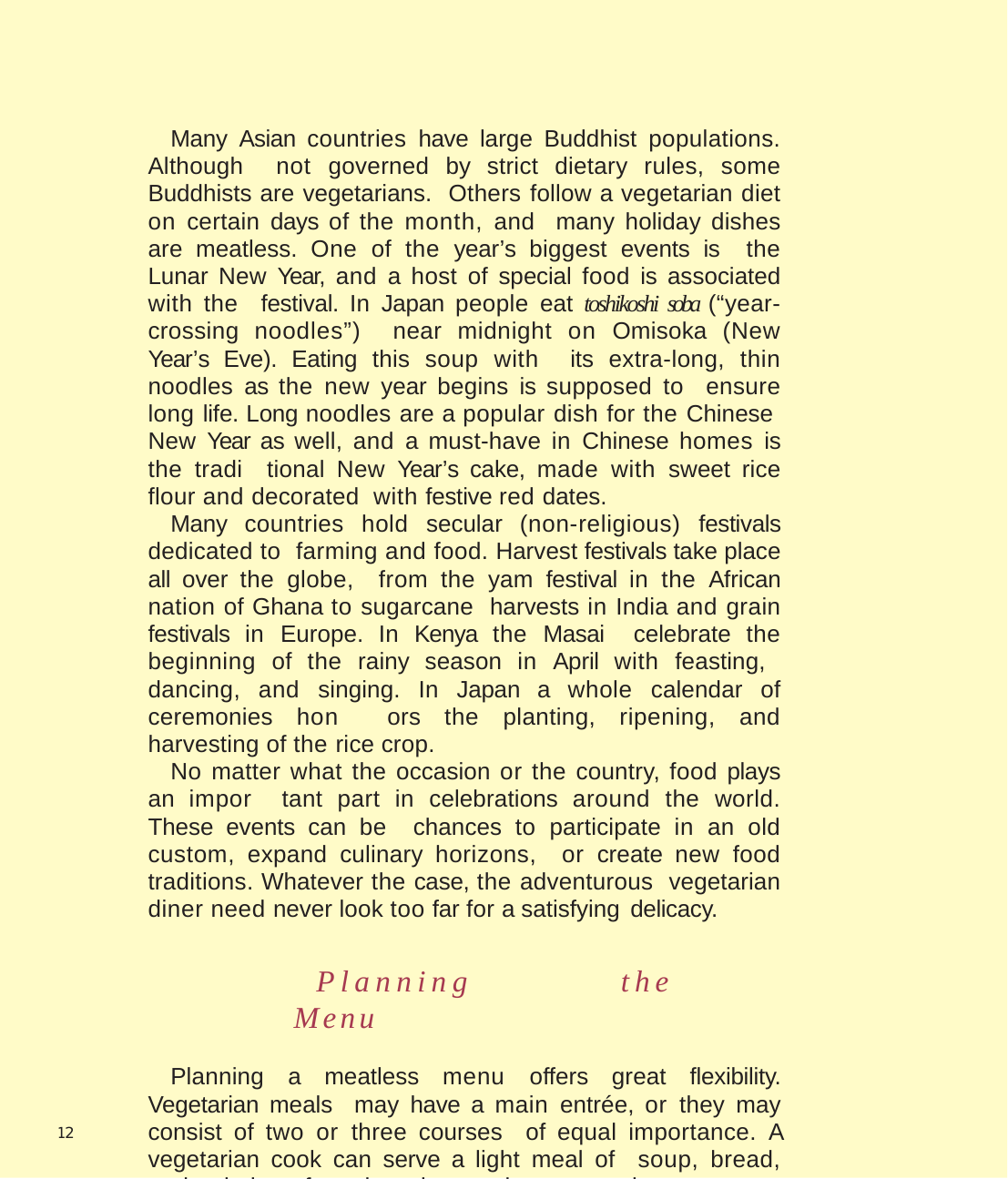

Many Asian countries have large Buddhist populations. Although  not governed by strict dietary rules, some Buddhists are vegetarians.  Others follow a vegetarian diet on certain days of the month, and  many holiday dishes are meatless. One of the year’s biggest events is  the Lunar New Year, and a host of special food is associated with the  festival. In Japan people eat toshikoshi soba (“year-crossing noodles”)  near midnight on Omisoka (New Year’s Eve). Eating this soup with  its extra-long, thin noodles as the new year begins is supposed to  ensure long life. Long noodles are a popular dish for the Chinese  New Year as well, and a must-have in Chinese homes is the tradi­  tional New Year’s cake, made with sweet rice flour and decorated  with festive red dates.
Many countries hold secular (non-religious) festivals dedicated to  farming and food. Harvest festivals take place all over the globe,  from the yam festival in the African nation of Ghana to sugarcane  harvests in India and grain festivals in Europe. In Kenya the Masai  celebrate the beginning of the rainy season in April with feasting,  dancing, and singing. In Japan a whole calendar of ceremonies hon­  ors the planting, ripening, and harvesting of the rice crop.
No matter what the occasion or the country, food plays an impor­  tant part in celebrations around the world. These events can be  chances to participate in an old custom, expand culinary horizons,  or create new food traditions. Whatever the case, the adventurous  vegetarian diner need never look too far for a satisfying delicacy.

Planning	the	Menu
Planning a meatless menu offers great flexibility. Vegetarian meals  may have a main entrée, or they may consist of two or three courses  of equal importance. A vegetarian cook can serve a light meal of  soup, bread, and salad, or for a heartier meal, a casserole or a pasta  dish. Different combinations of flavors and textures provide variety,  adding zest and contrast to any meal.
12